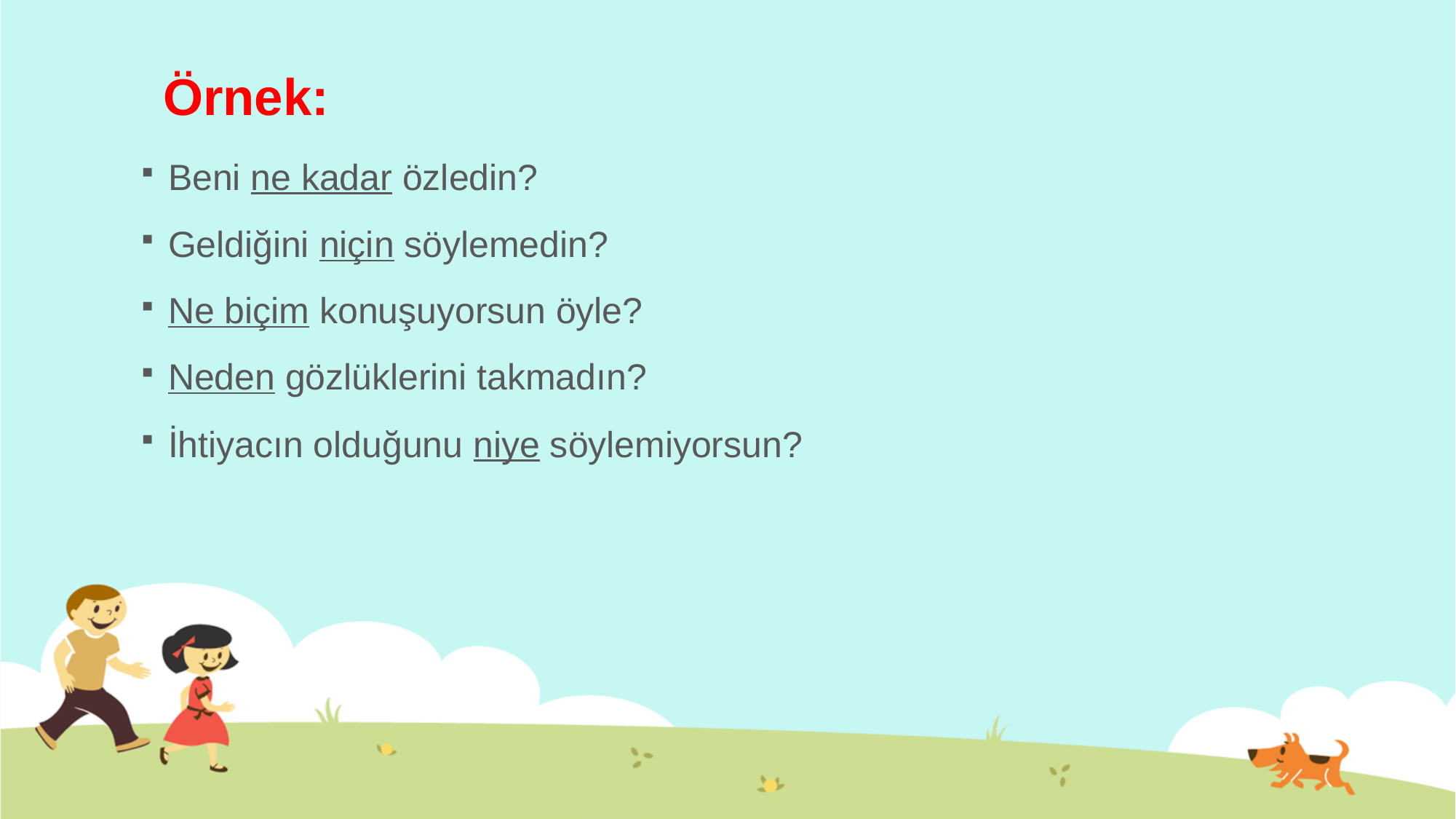

# Örnek:
Beni ne kadar özledin?
Geldiğini niçin söylemedin?
Ne biçim konuşuyorsun öyle?
Neden gözlüklerini takmadın?
İhtiyacın olduğunu niye söylemiyorsun?